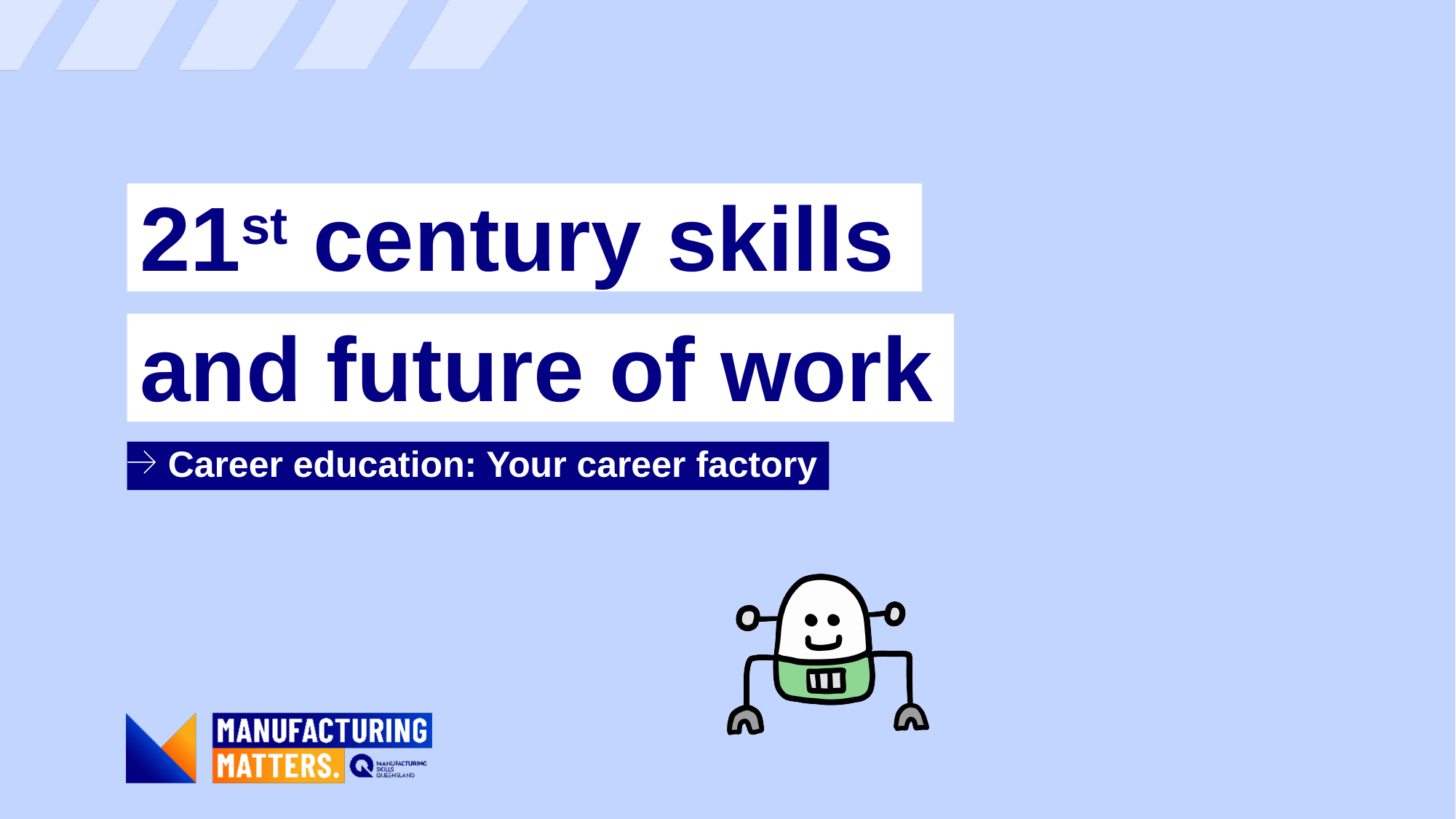

21st century skills
# and future of work
Career education: Your career factory